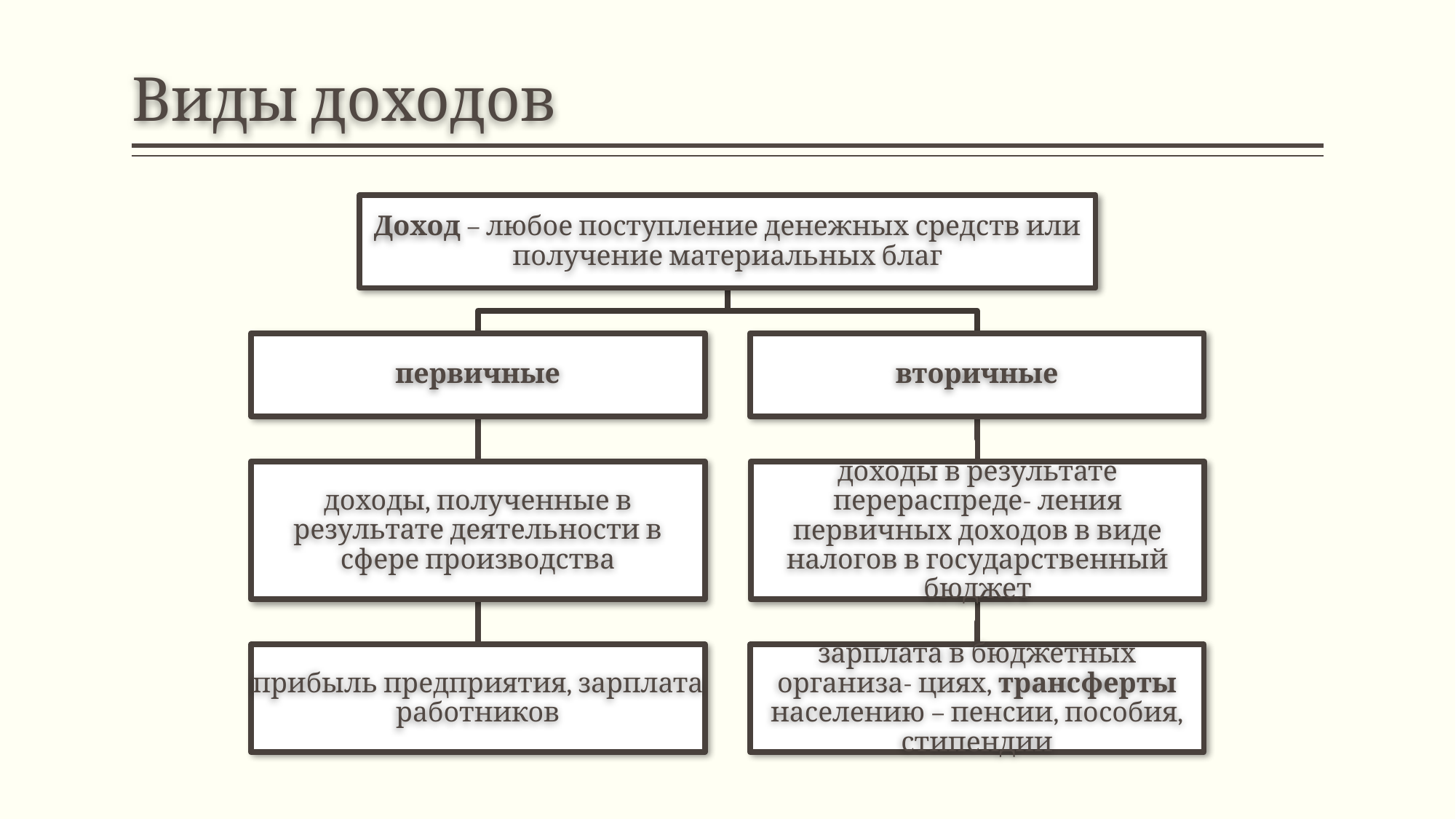

# Виды доходов

Доход – любое поступление денежных средств или получение материальных благ

первичные

вторичные

доходы, полученные в результате деятельности в сфере производства

доходы в результате перераспреде- ления первичных доходов в виде налогов в государственный бюджет

прибыль предприятия, зарплата работников

зарплата в бюджетных организа- циях, трансферты населению – пенсии, пособия, стипендии